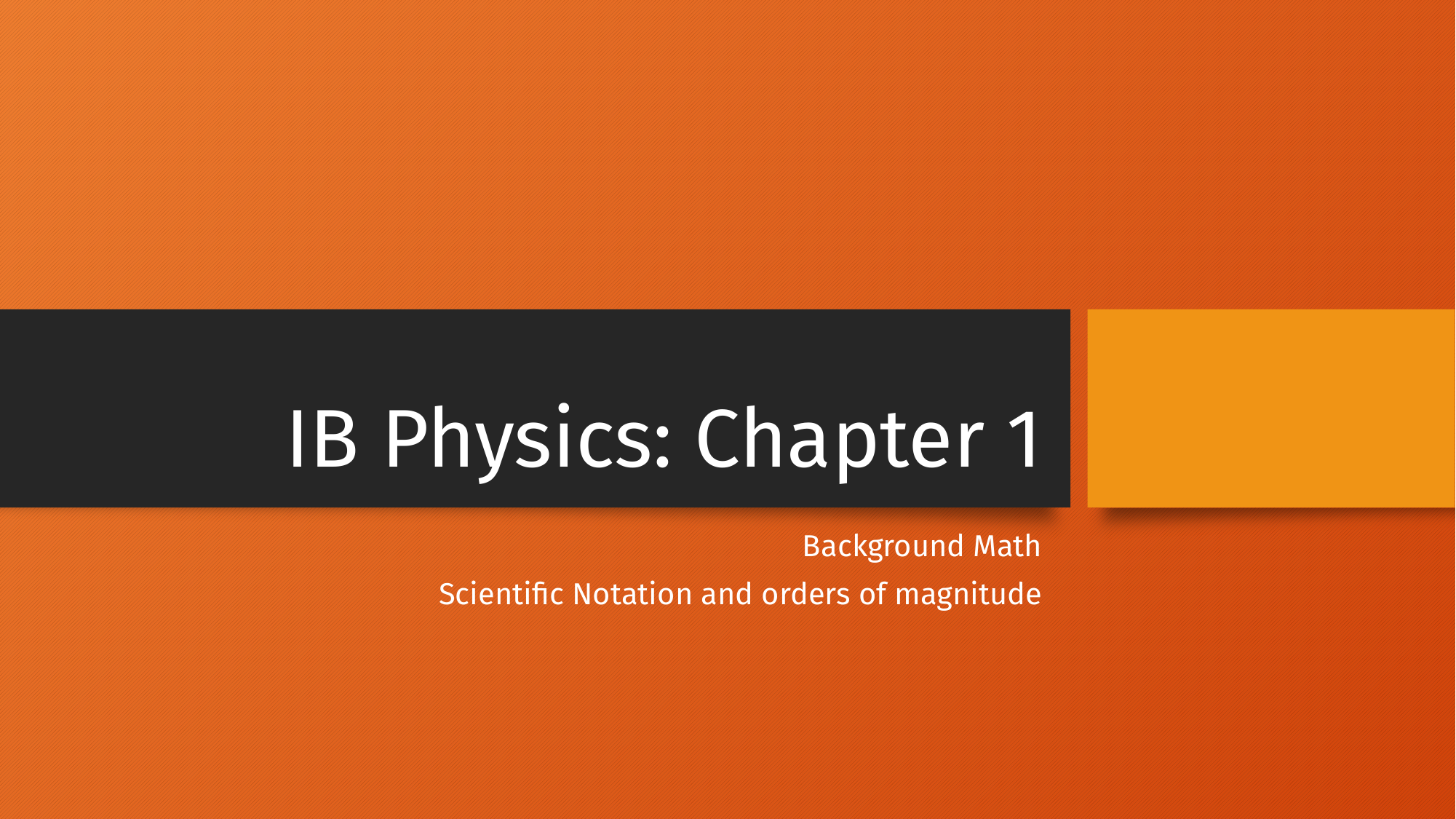

# IB Physics: Chapter 1
Background Math
Scientific Notation and orders of magnitude